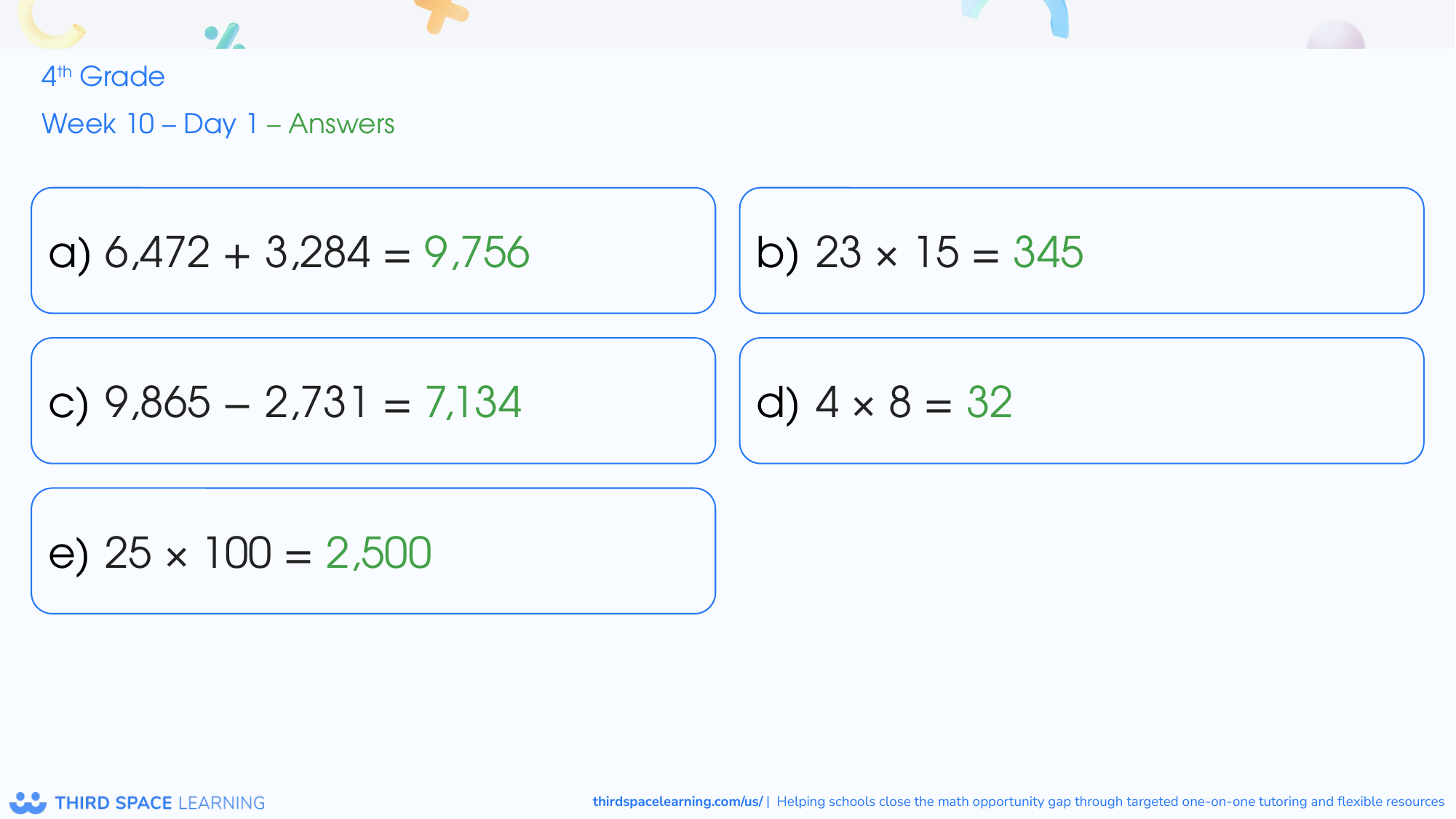

4th Grade
Week 10 – Day 1 – Answers
6,472 + 3,284 = 9,756
23 × 15 = 345
9,865 − 2,731 = 7,134
4 × 8 = 32
25 × 100 = 2,500